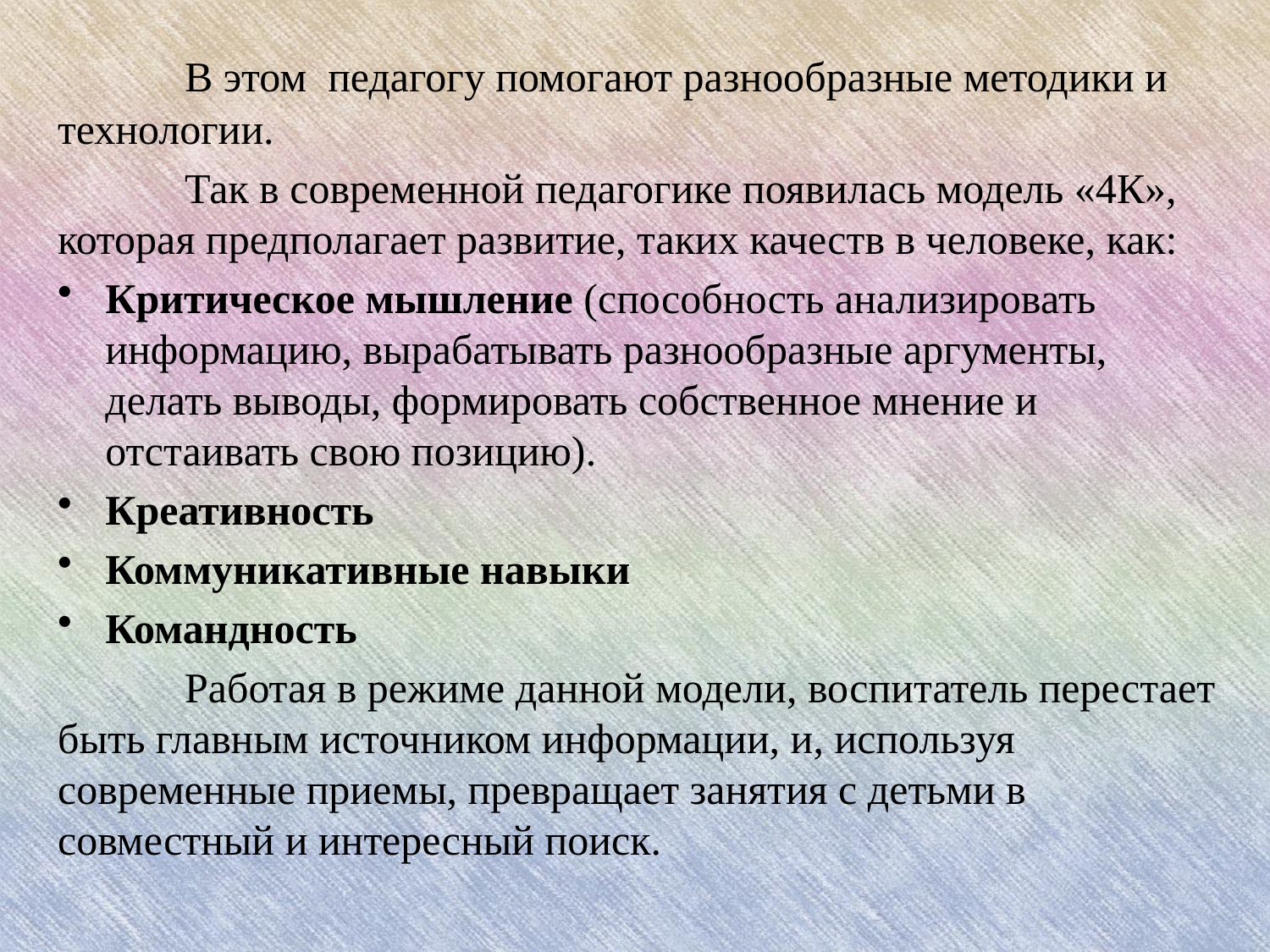

В этом  педагогу помогают разнообразные методики и технологии.
	Так в современной педагогике появилась модель «4К», которая предполагает развитие, таких качеств в человеке, как:
Критическое мышление (способность анализировать информацию, вырабатывать разнообразные аргументы, делать выводы, формировать собственное мнение и отстаивать свою позицию).
Креативность
Коммуникативные навыки
Командность
	Работая в режиме данной модели, воспитатель перестает быть главным источником информации, и, используя современные приемы, превращает занятия с детьми в совместный и интересный поиск.